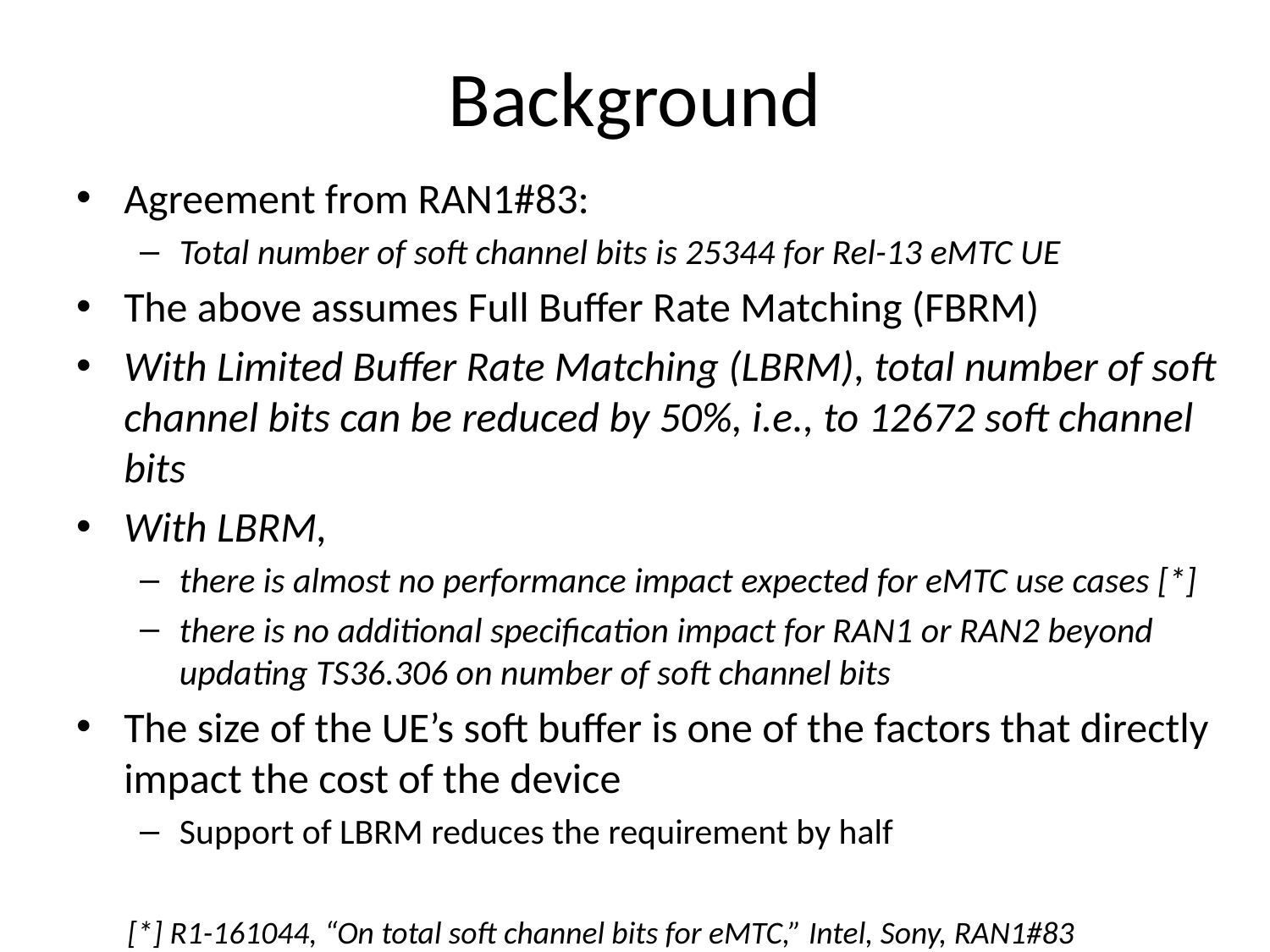

# Background
Agreement from RAN1#83:
Total number of soft channel bits is 25344 for Rel-13 eMTC UE
The above assumes Full Buffer Rate Matching (FBRM)
With Limited Buffer Rate Matching (LBRM), total number of soft channel bits can be reduced by 50%, i.e., to 12672 soft channel bits
With LBRM,
there is almost no performance impact expected for eMTC use cases [*]
there is no additional specification impact for RAN1 or RAN2 beyond updating TS36.306 on number of soft channel bits
The size of the UE’s soft buffer is one of the factors that directly impact the cost of the device
Support of LBRM reduces the requirement by half

[*] R1-161044, “On total soft channel bits for eMTC,” Intel, Sony, RAN1#83